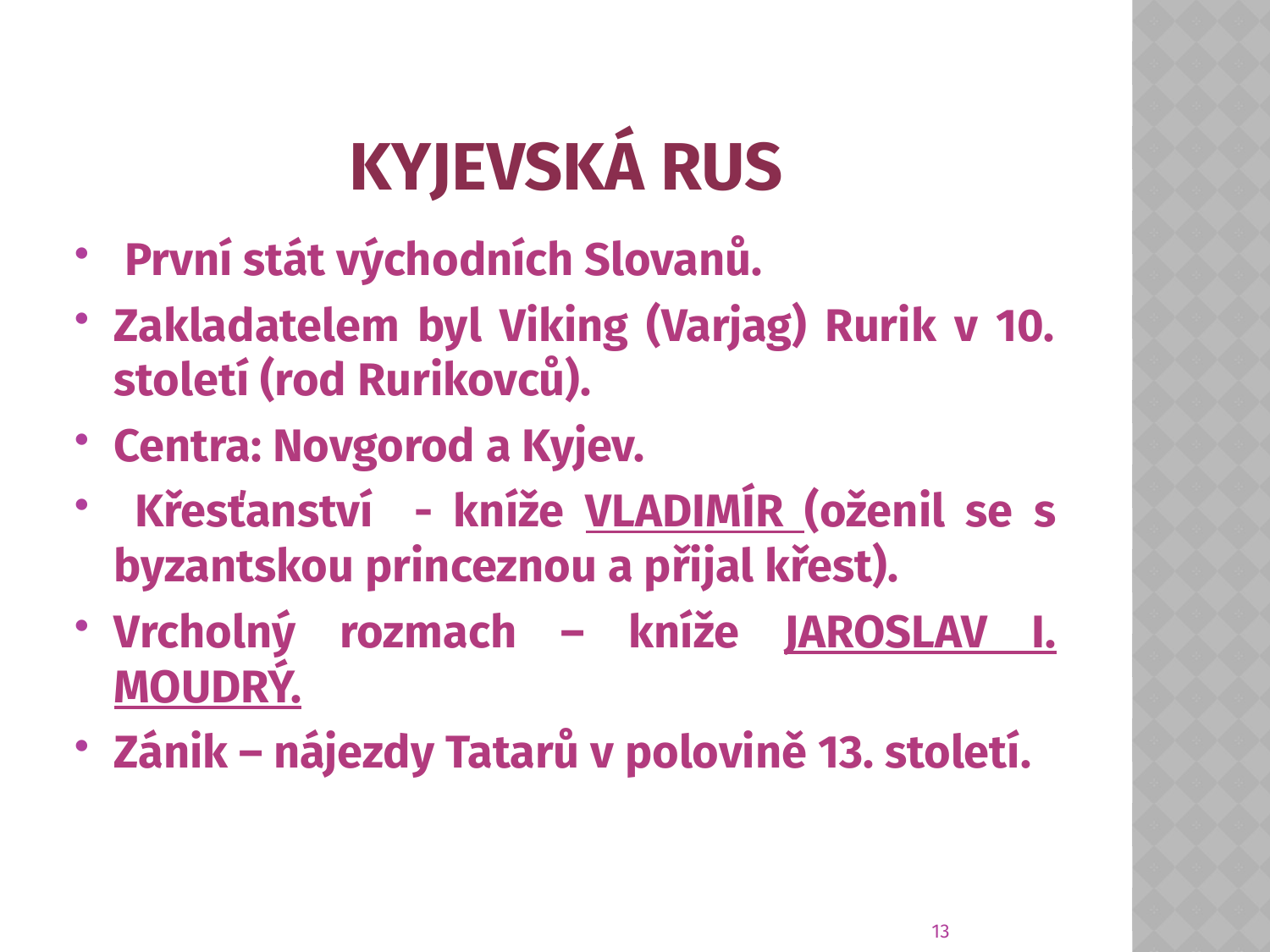

# Kyjevská rus
 První stát východních Slovanů.
Zakladatelem byl Viking (Varjag) Rurik v 10. století (rod Rurikovců).
Centra: Novgorod a Kyjev.
 Křesťanství  - kníže VLADIMÍR (oženil se s byzantskou princeznou a přijal křest).
Vrcholný rozmach – kníže JAROSLAV I. MOUDRÝ.
Zánik – nájezdy Tatarů v polovině 13. století.
13